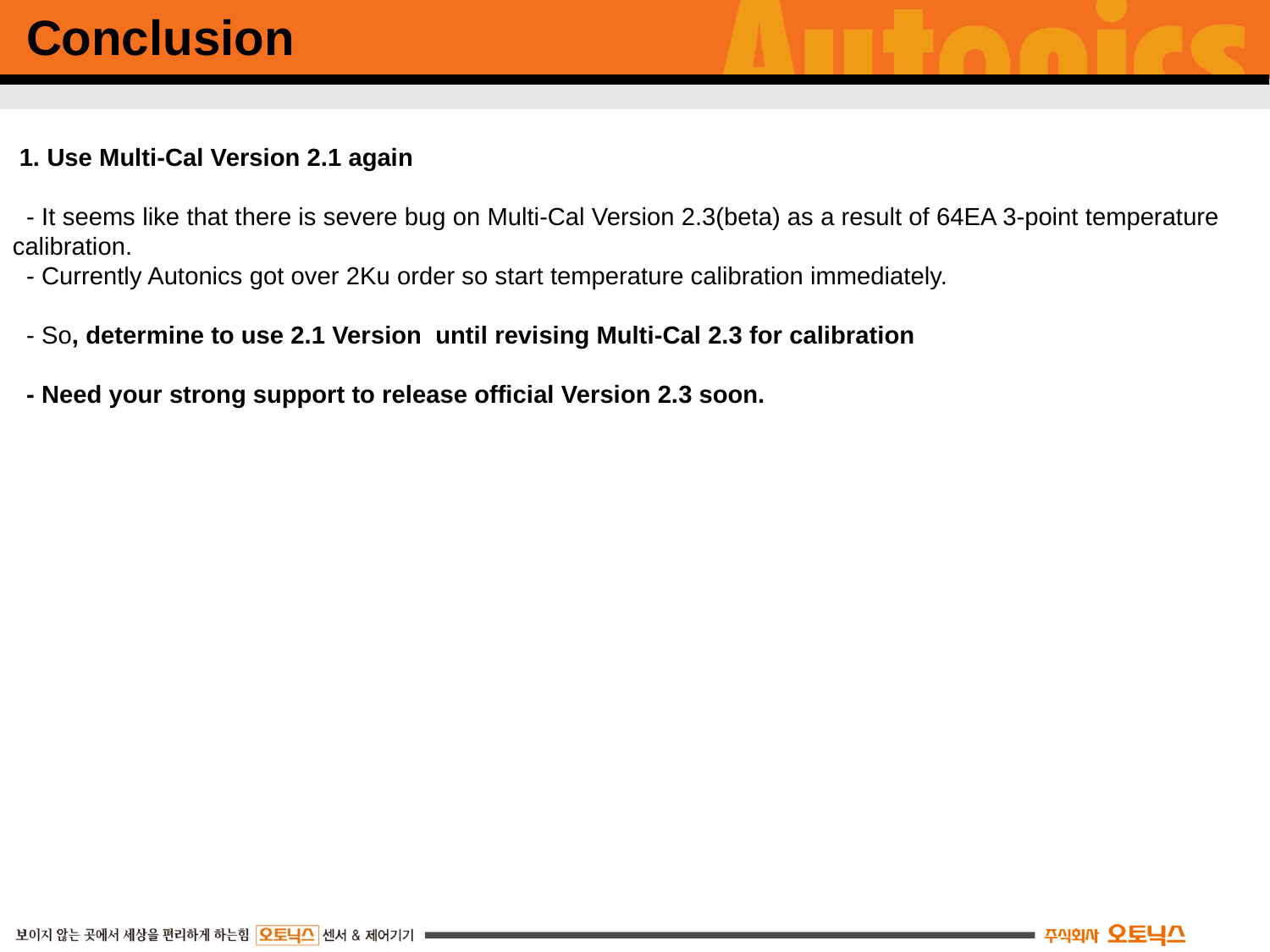

Conclusion
 1. Use Multi-Cal Version 2.1 again

  - It seems like that there is severe bug on Multi-Cal Version 2.3(beta) as a result of 64EA 3-point temperature calibration.
  - Currently Autonics got over 2Ku order so start temperature calibration immediately.

  - So, determine to use 2.1 Version  until revising Multi-Cal 2.3 for calibration

  - Need your strong support to release official Version 2.3 soon.